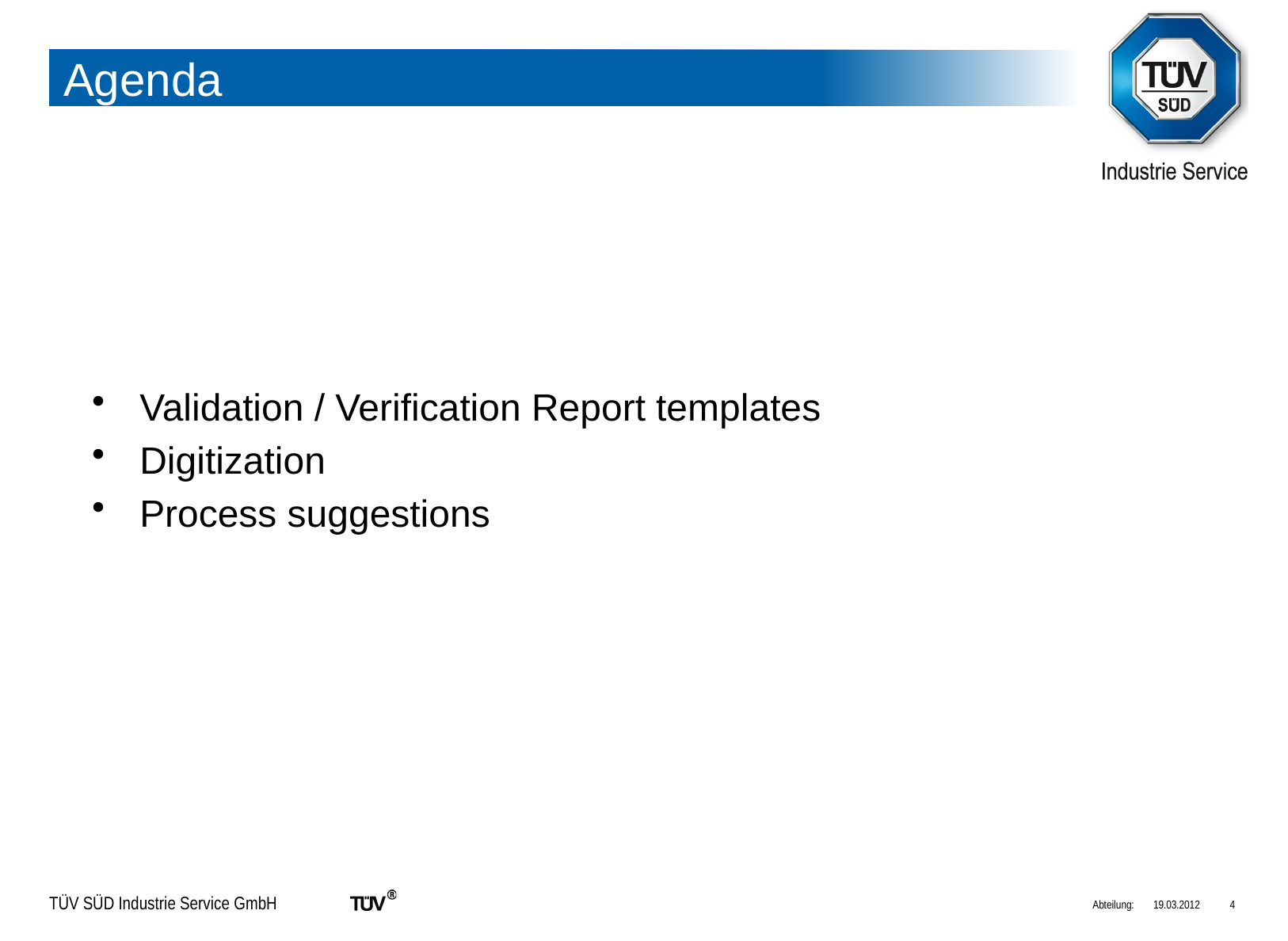

# Agenda
Validation / Verification Report templates
Digitization
Process suggestions

Abteilung:
19.03.2012
4